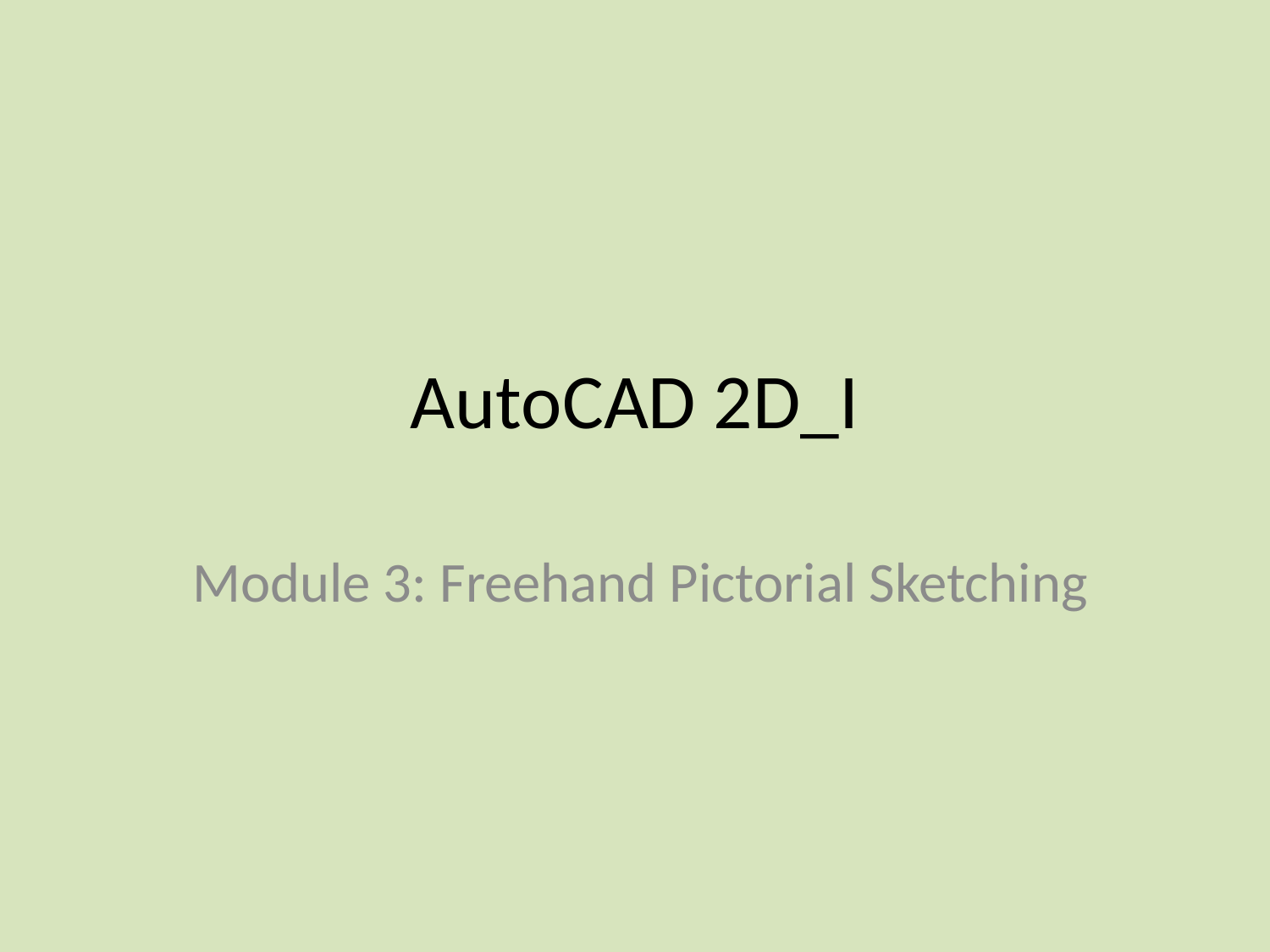

# AutoCAD 2D_I
Module 3: Freehand Pictorial Sketching